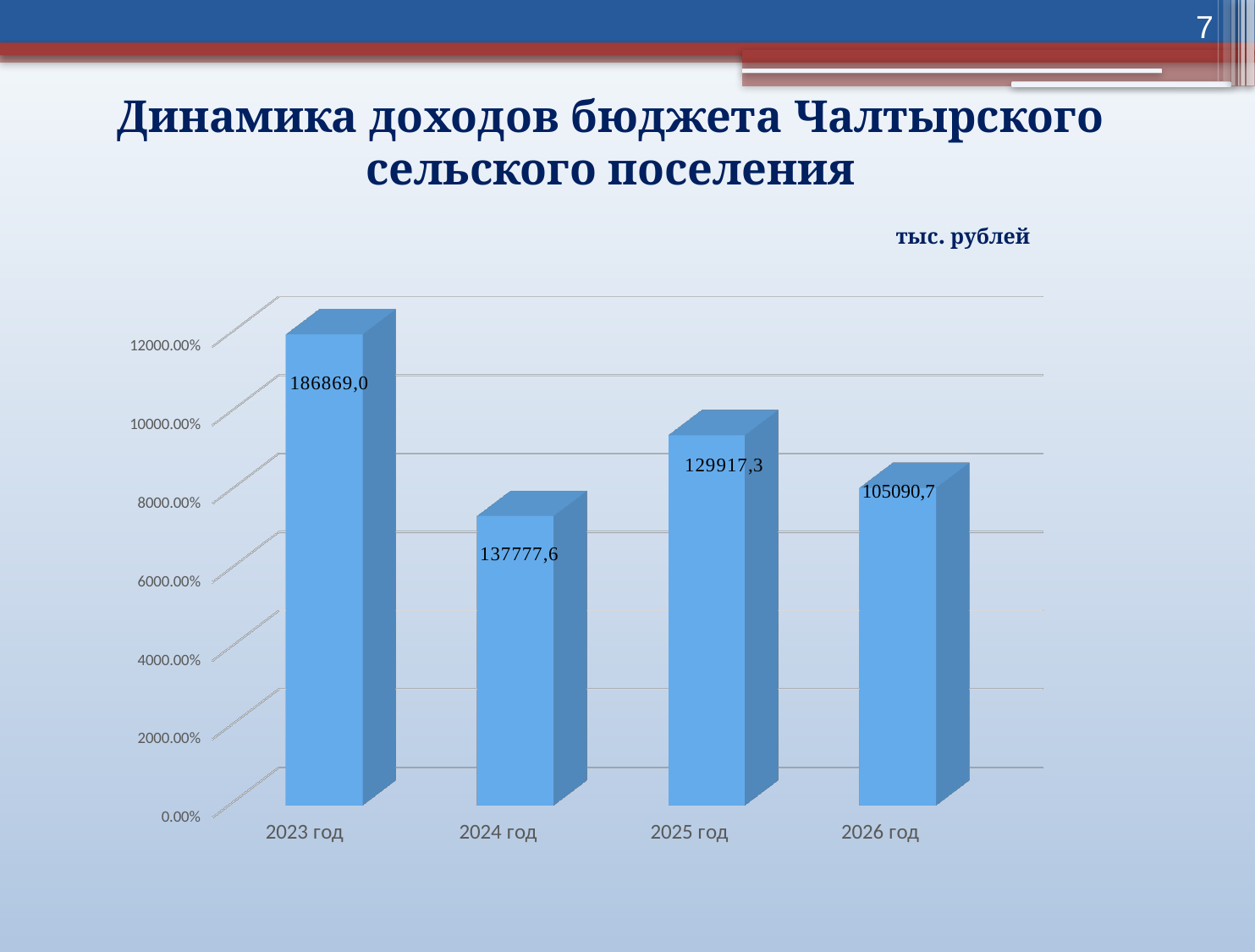

7
Динамика доходов бюджета Чалтырского сельского поселения
тыс. рублей

[unsupported chart]

105090,7